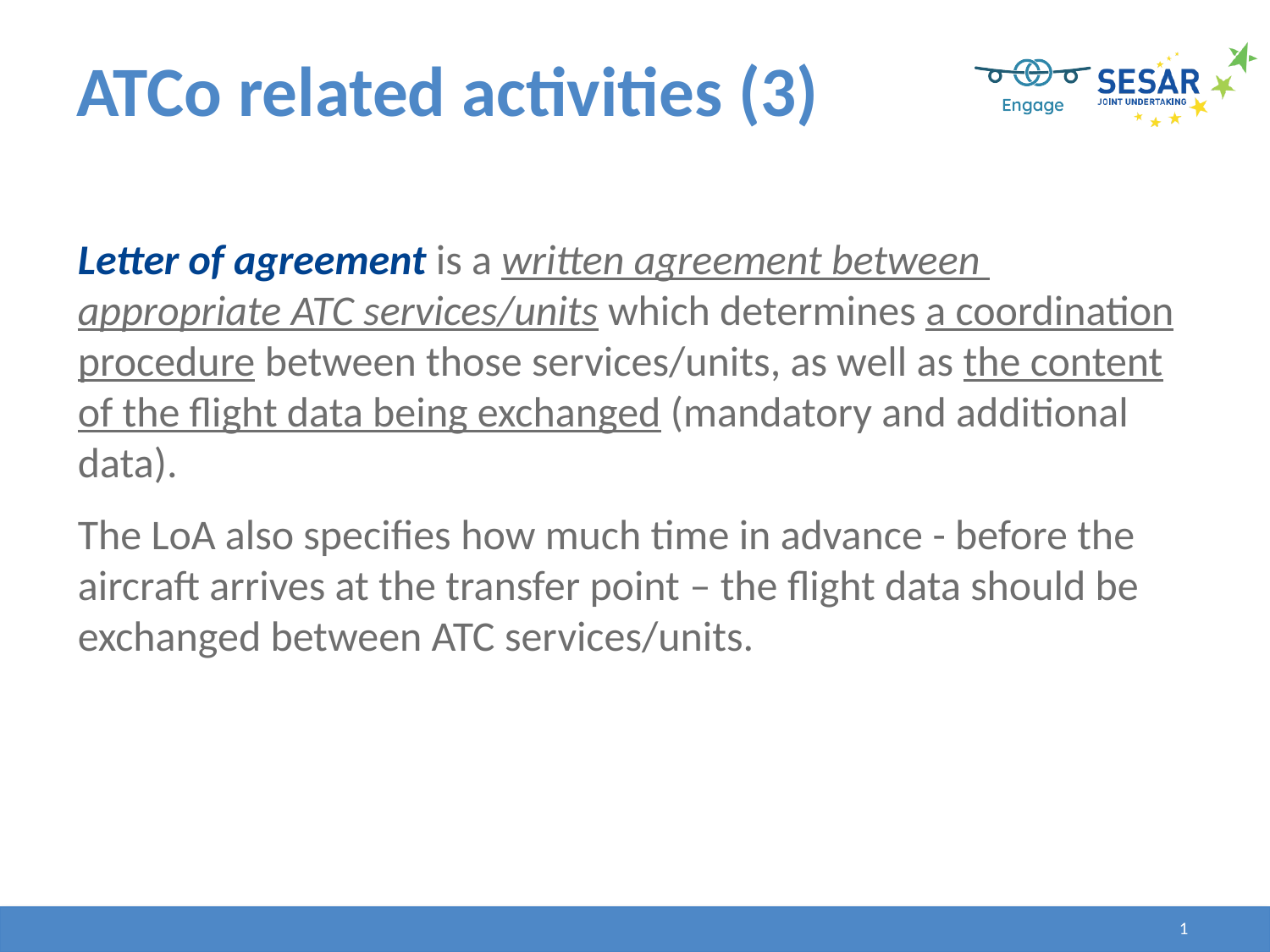

# ATCo related activities (3)
Letter of agreement is a written agreement between  appropriate ATC services/units which determines a coordination procedure between those services/units, as well as the content of the flight data being exchanged (mandatory and additional data).
The LoA also specifies how much time in advance - before the aircraft arrives at the transfer point – the flight data should be exchanged between ATC services/units.
37